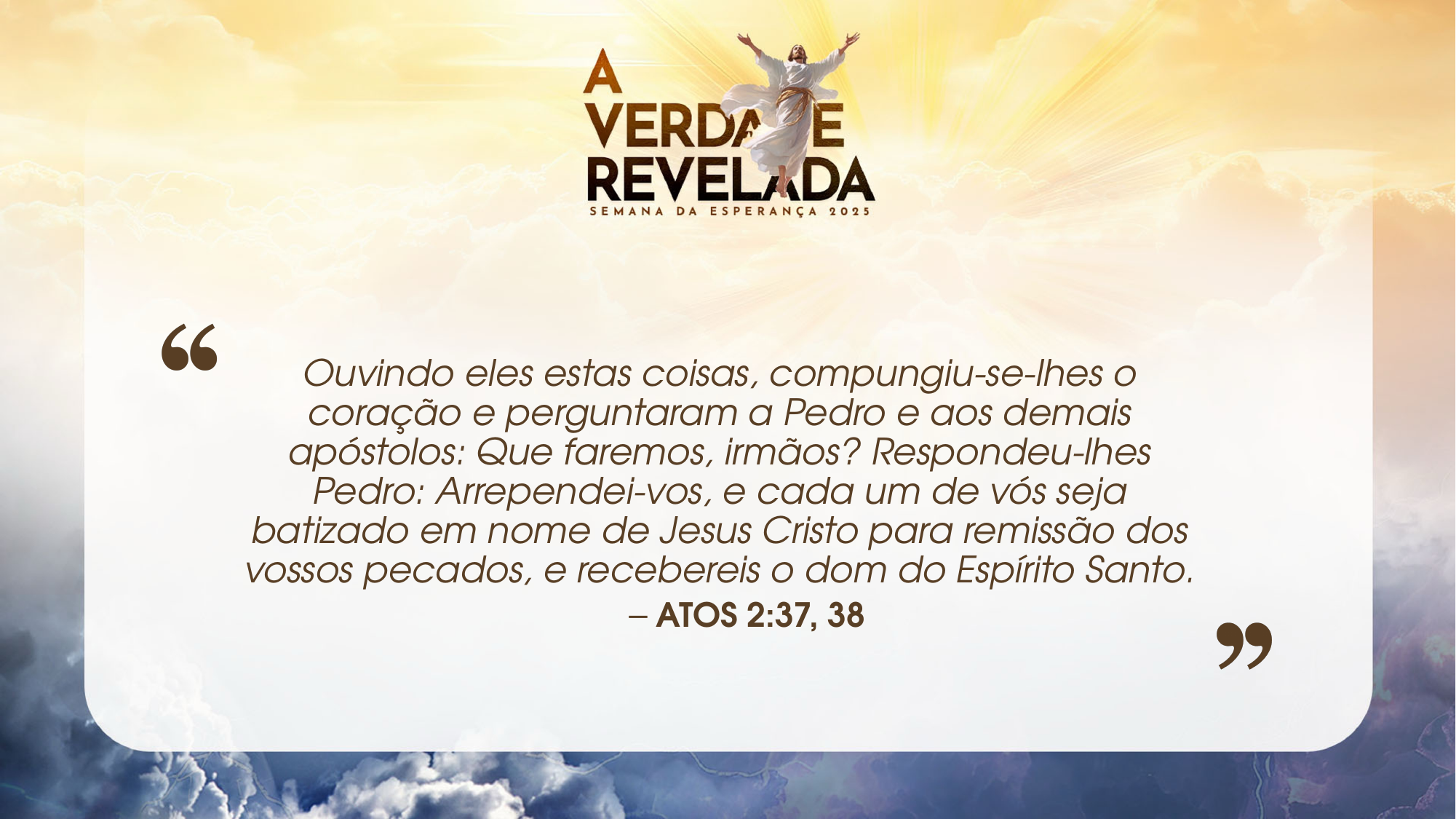

Ouvindo eles estas coisas, compungiu-se-lhes o coração e perguntaram a Pedro e aos demais apóstolos: Que faremos, irmãos? Respondeu-lhes Pedro: Arrependei-vos, e cada um de vós seja batizado em nome de Jesus Cristo para remissão dos vossos pecados, e recebereis o dom do Espírito Santo.
ATOS 2:37, 38